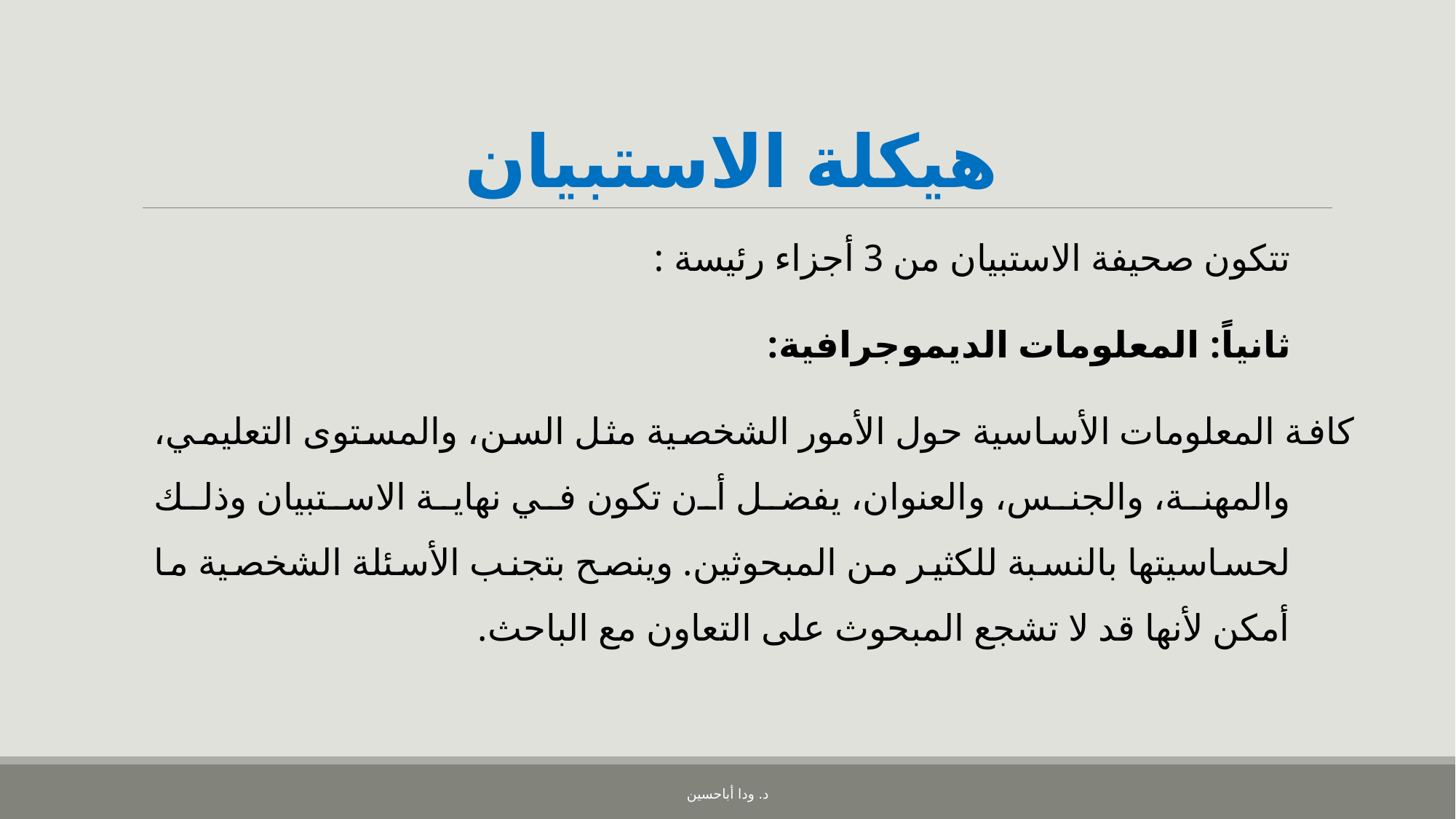

# هيكلة الاستبيان
تتكون صحيفة الاستبيان من 3 أجزاء رئيسة :
ثانياً: المعلومات الديموجرافية:
	كافة المعلومات الأساسية حول الأمور الشخصية مثل السن، والمستوى التعليمي، والمهنة، والجنس، والعنوان، يفضل أن تكون في نهاية الاستبيان وذلك لحساسيتها بالنسبة للكثير من المبحوثين. وينصح بتجنب الأسئلة الشخصية ما أمكن لأنها قد لا تشجع المبحوث على التعاون مع الباحث.

د. ودا أباحسين